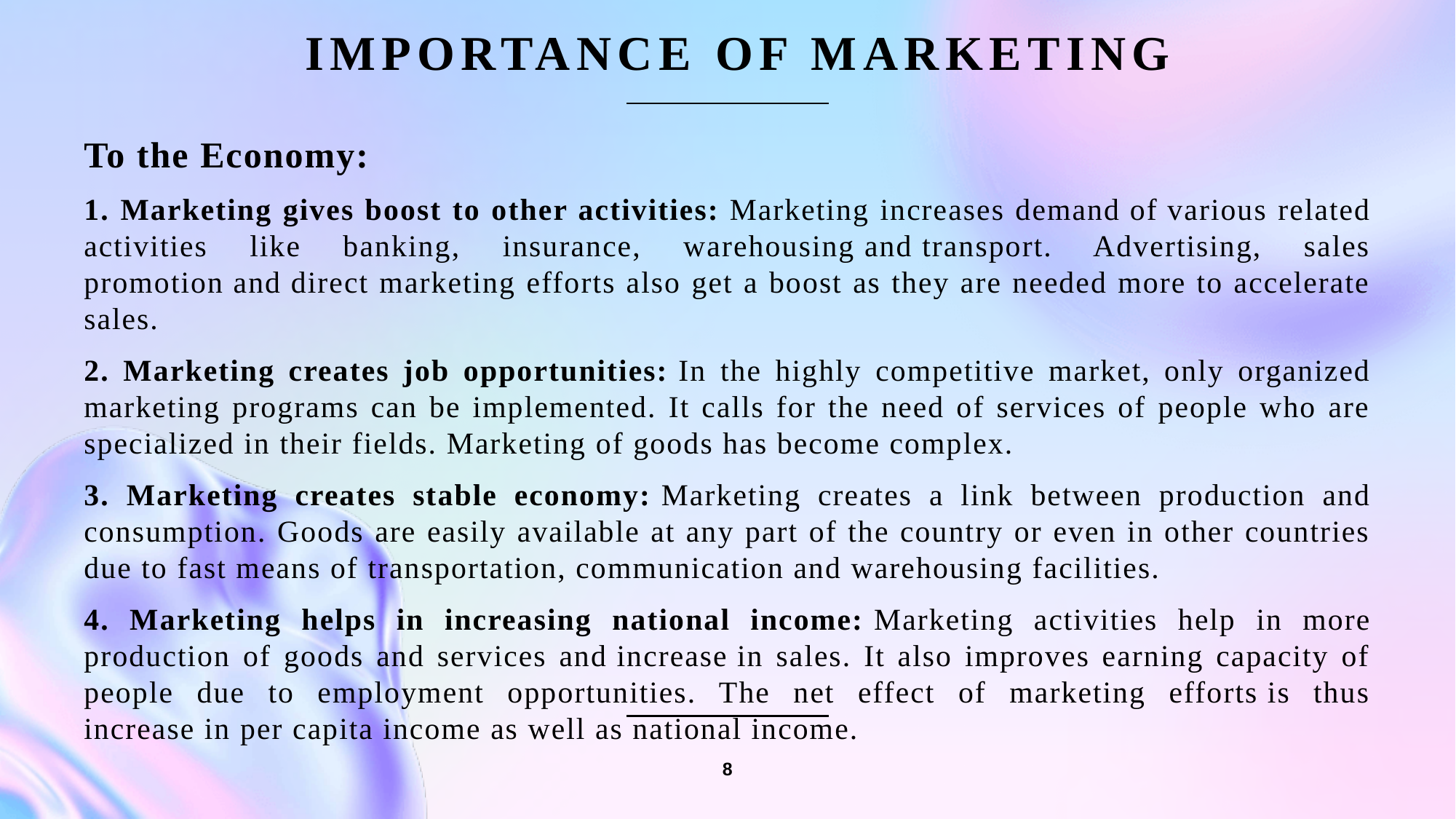

# Importance of marketing
To the Economy:
1. Marketing gives boost to other activities: Marketing increases demand of various related activities like banking, insurance, warehousing and transport. Advertising, sales promotion and direct marketing efforts also get a boost as they are needed more to accelerate sales.
2. Marketing creates job opportunities: In the highly competitive market, only organized marketing programs can be implemented. It calls for the need of services of people who are specialized in their fields. Marketing of goods has become complex.
3. Marketing creates stable economy: Marketing creates a link between production and consumption. Goods are easily available at any part of the country or even in other countries due to fast means of transportation, communication and warehousing facilities.
4. Marketing helps in increasing national income: Marketing activities help in more production of goods and services and increase in sales. It also improves earning capacity of people due to employment opportunities. The net effect of marketing efforts is thus increase in per capita income as well as national income.

8